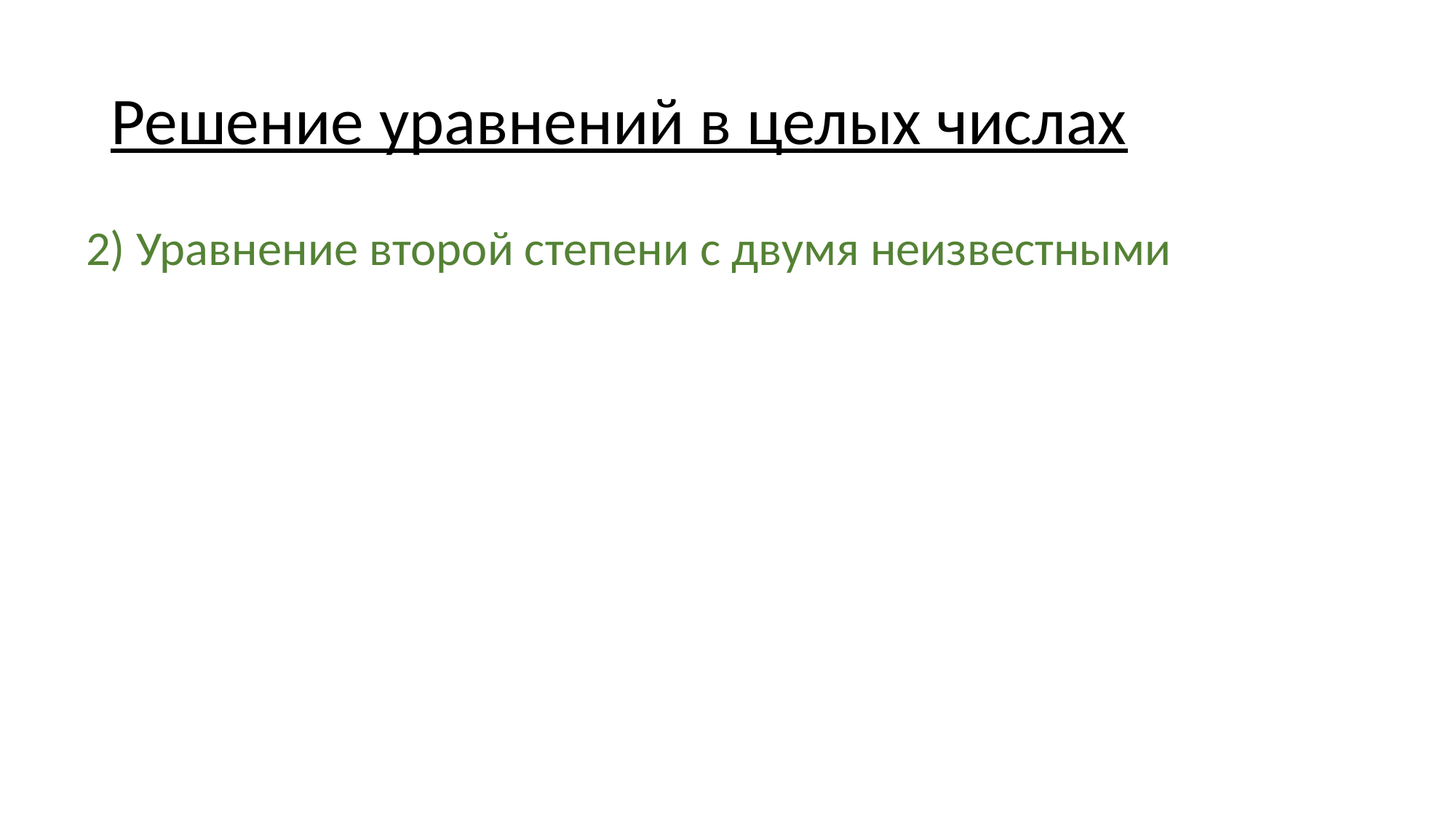

# Решение уравнений в целых числах
2) Уравнение второй степени с двумя неизвестными